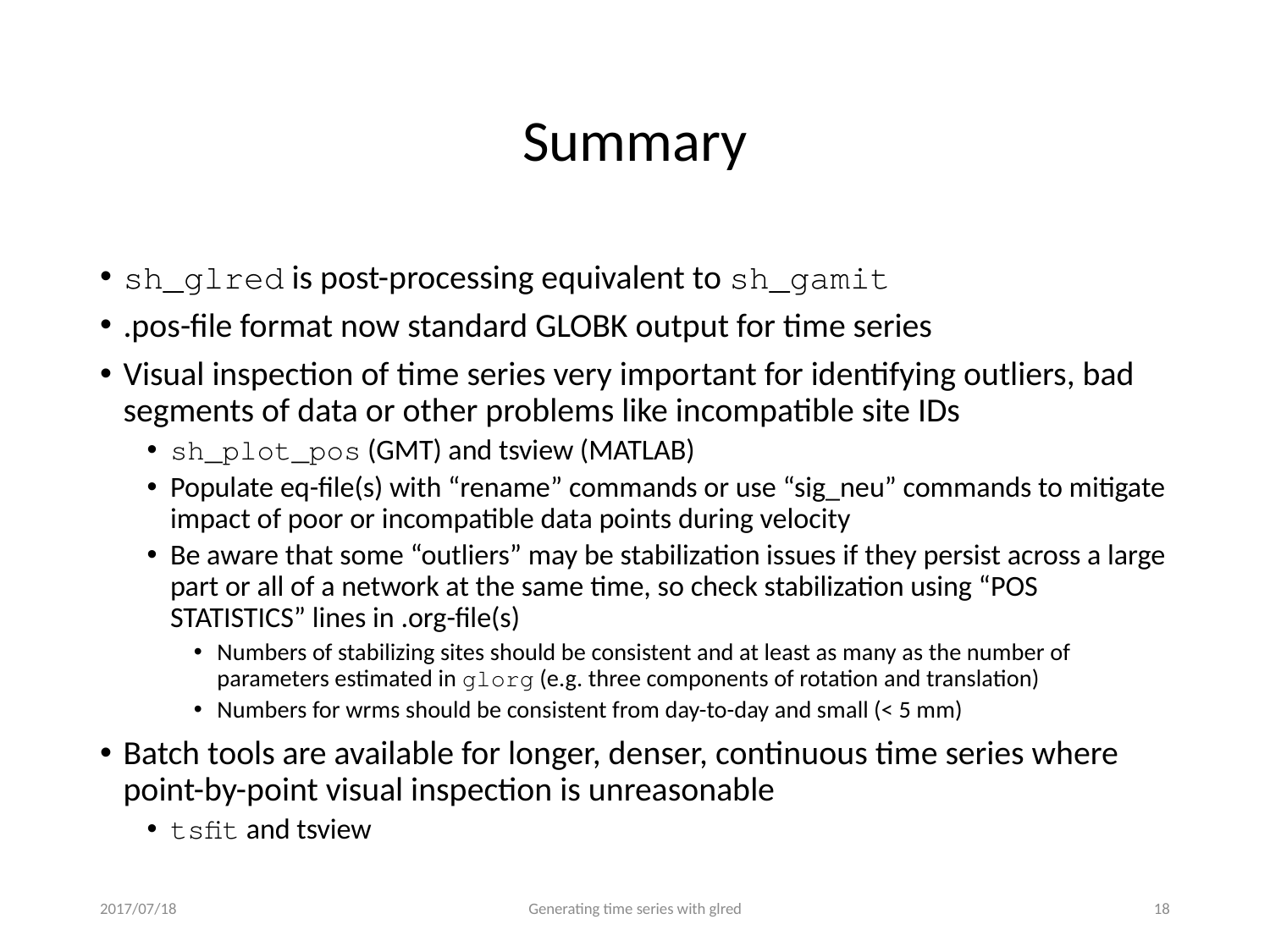

# Summary
sh_glred is post-processing equivalent to sh_gamit
.pos-file format now standard GLOBK output for time series
Visual inspection of time series very important for identifying outliers, bad segments of data or other problems like incompatible site IDs
sh_plot_pos (GMT) and tsview (MATLAB)
Populate eq-file(s) with “rename” commands or use “sig_neu” commands to mitigate impact of poor or incompatible data points during velocity
Be aware that some “outliers” may be stabilization issues if they persist across a large part or all of a network at the same time, so check stabilization using “POS STATISTICS” lines in .org-file(s)
Numbers of stabilizing sites should be consistent and at least as many as the number of parameters estimated in glorg (e.g. three components of rotation and translation)
Numbers for wrms should be consistent from day-to-day and small (< 5 mm)
Batch tools are available for longer, denser, continuous time series where point-by-point visual inspection is unreasonable
tsfit and tsview
2017/07/18
Generating time series with glred
18